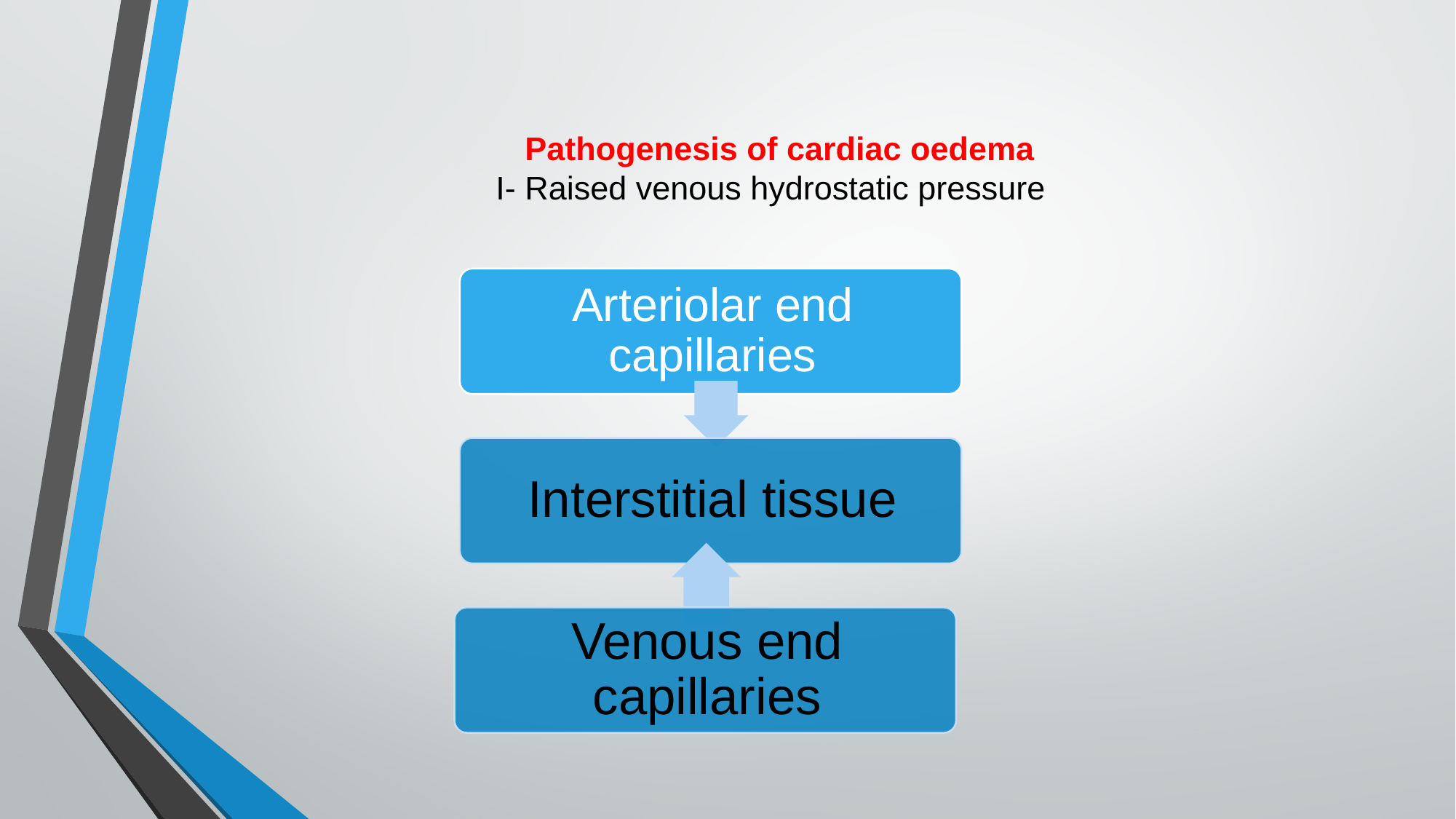

# Pathogenesis of cardiac oedema I- Raised venous hydrostatic pressure
Arteriolar end capillaries
Interstitial tissue
Venous end capillaries